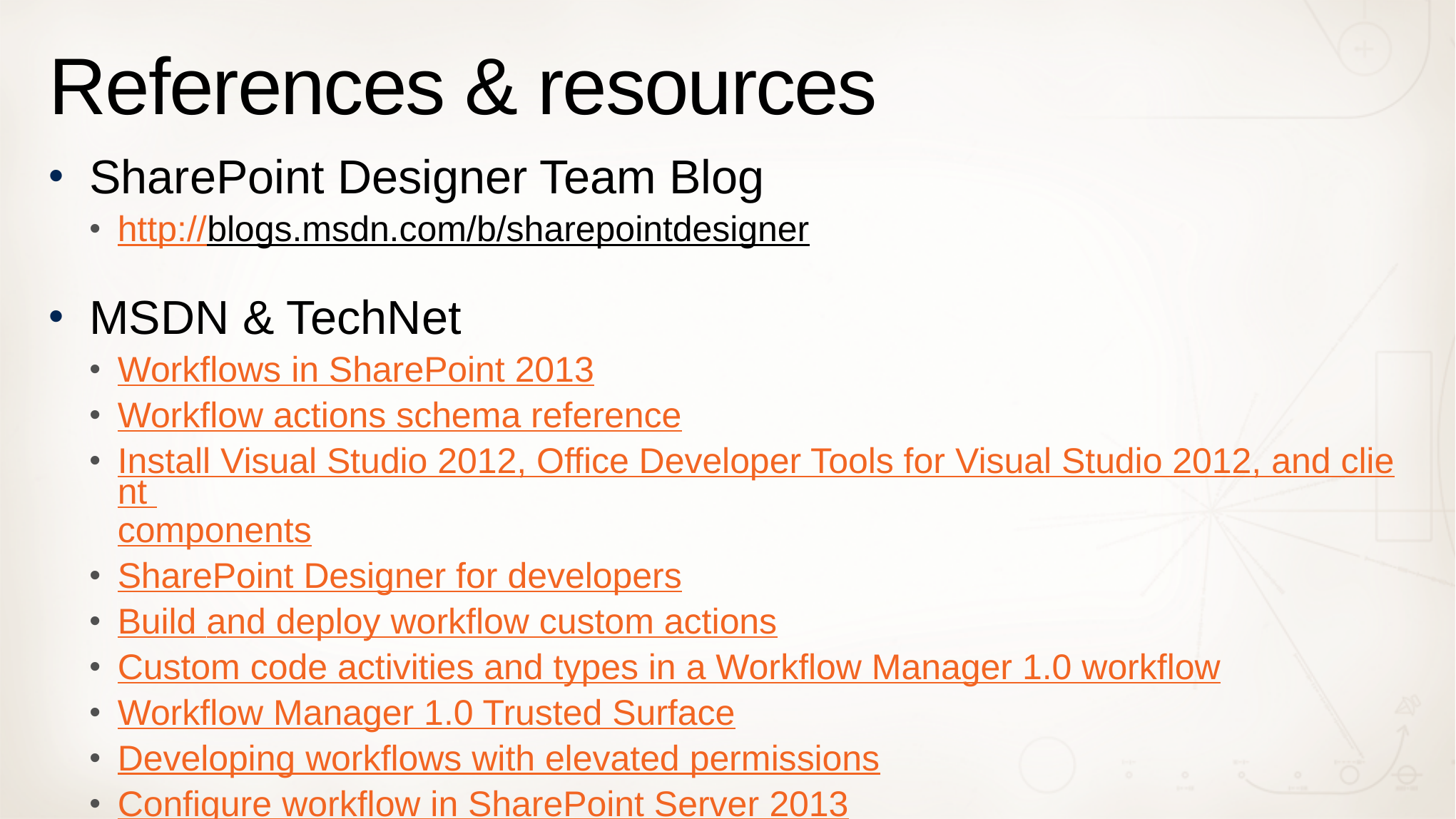

# References & resources
SharePoint Designer Team Blog
http://blogs.msdn.com/b/sharepointdesigner

MSDN & TechNet
Workflows in SharePoint 2013
Workflow actions schema reference
Install Visual Studio 2012, Office Developer Tools for Visual Studio 2012, and client components
SharePoint Designer for developers
Build and deploy workflow custom actions
Custom code activities and types in a Workflow Manager 1.0 workflow
Workflow Manager 1.0 Trusted Surface
Developing workflows with elevated permissions
Configure workflow in SharePoint Server 2013